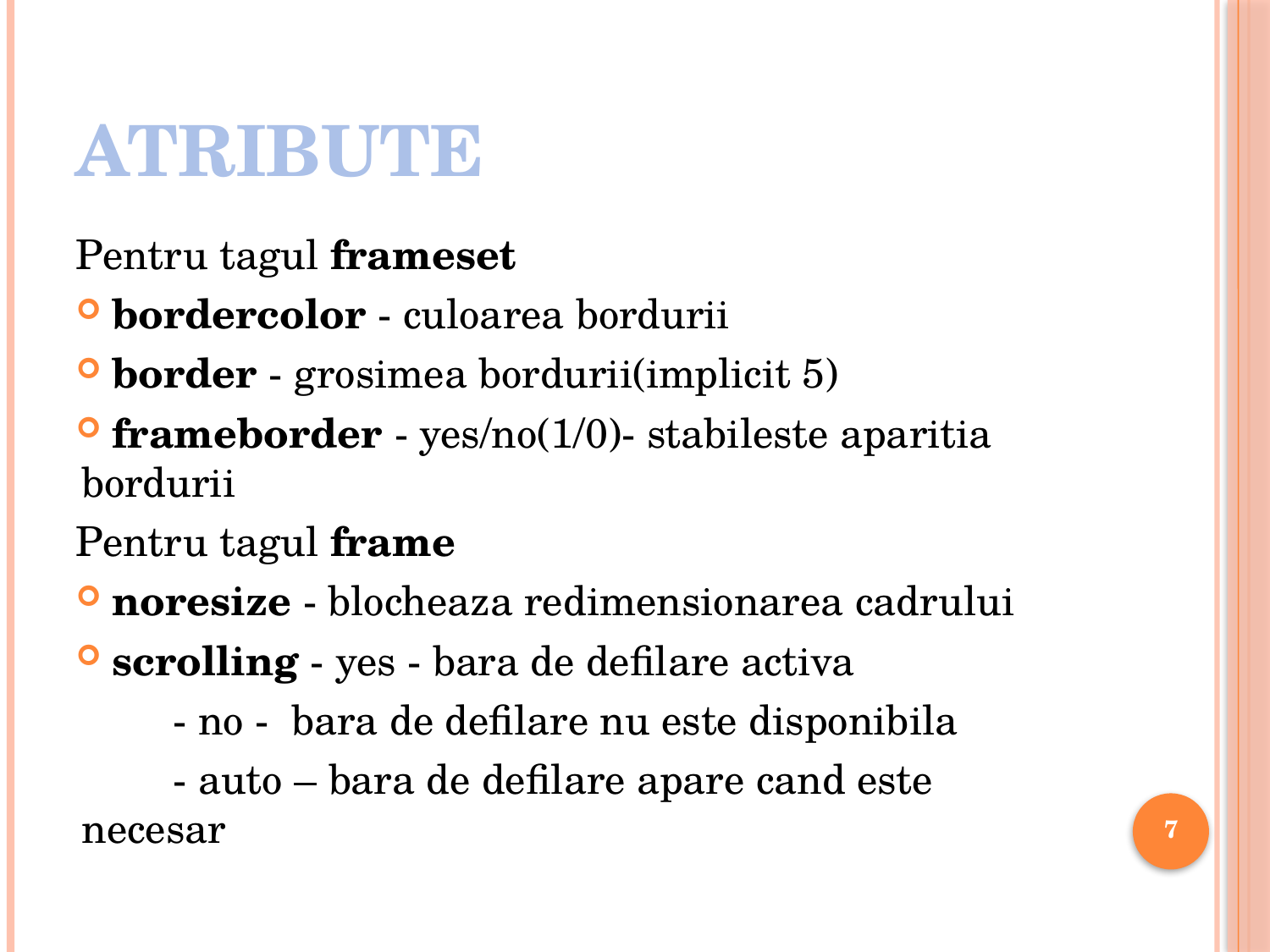

# Atribute
Pentru tagul frameset
 bordercolor - culoarea bordurii
 border - grosimea bordurii(implicit 5)
 frameborder - yes/no(1/0)- stabileste aparitia bordurii
Pentru tagul frame
 noresize - blocheaza redimensionarea cadrului
 scrolling - yes - bara de defilare activa
		        - no -  bara de defilare nu este disponibila
		        - auto – bara de defilare apare cand este 			necesar

7